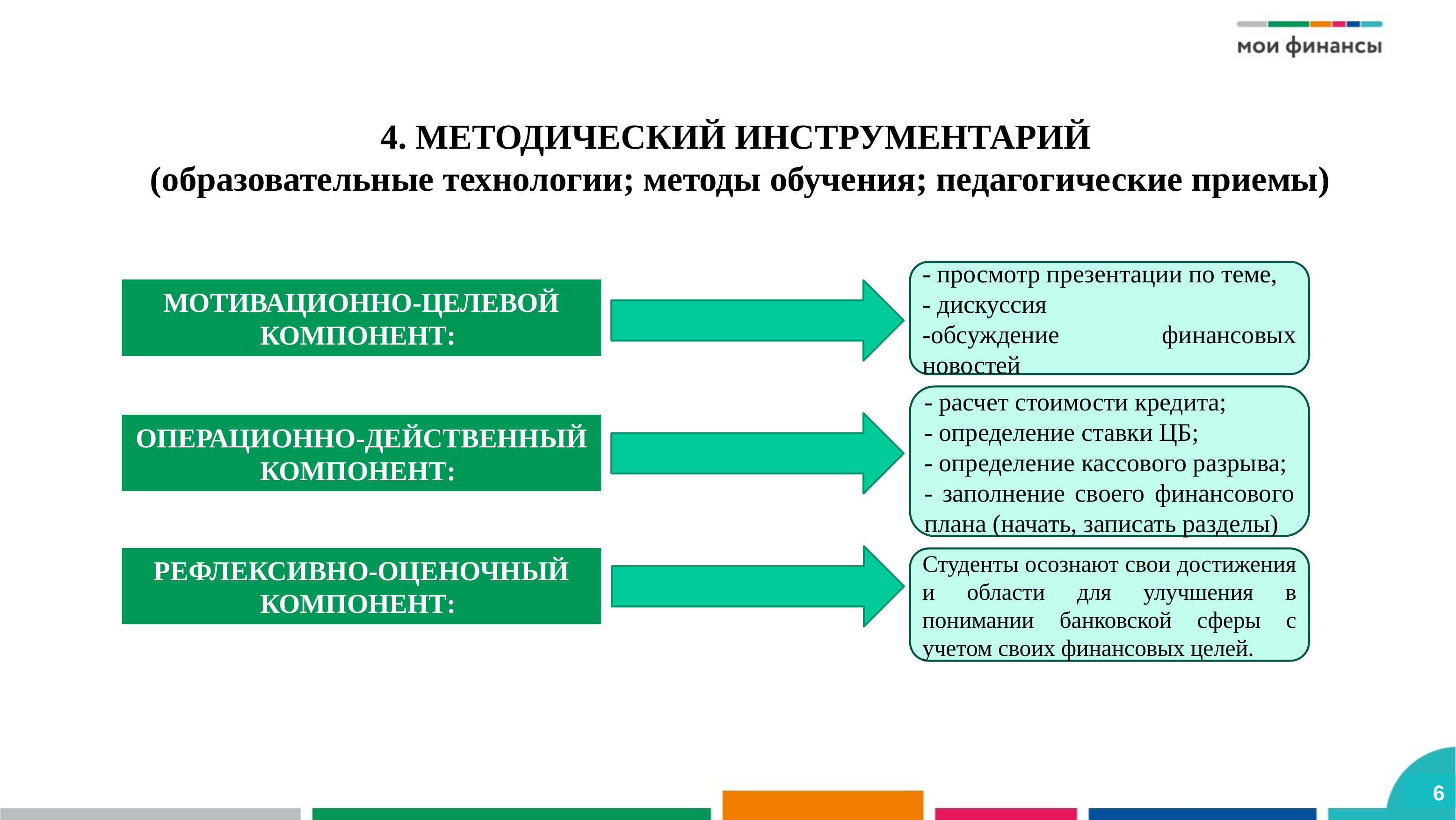

4. МЕТОДИЧЕСКИЙ ИНСТРУМЕНТАРИЙ
(образовательные технологии; методы обучения; педагогические приемы)
- просмотр презентации по теме,
- дискуссия
-обсуждение финансовых новостей
МОТИВАЦИОННО-ЦЕЛЕВОЙ КОМПОНЕНТ:

- расчет стоимости кредита;
- определение ставки ЦБ;
- определение кассового разрыва;
- заполнение своего финансового плана (начать, записать разделы)

ОПЕРАЦИОННО-ДЕЙСТВЕННЫЙ КОМПОНЕНТ:

РЕФЛЕКСИВНО-ОЦЕНОЧНЫЙ КОМПОНЕНТ:
Студенты осознают свои достижения и области для улучшения в понимании банковской сферы с учетом своих финансовых целей.
6